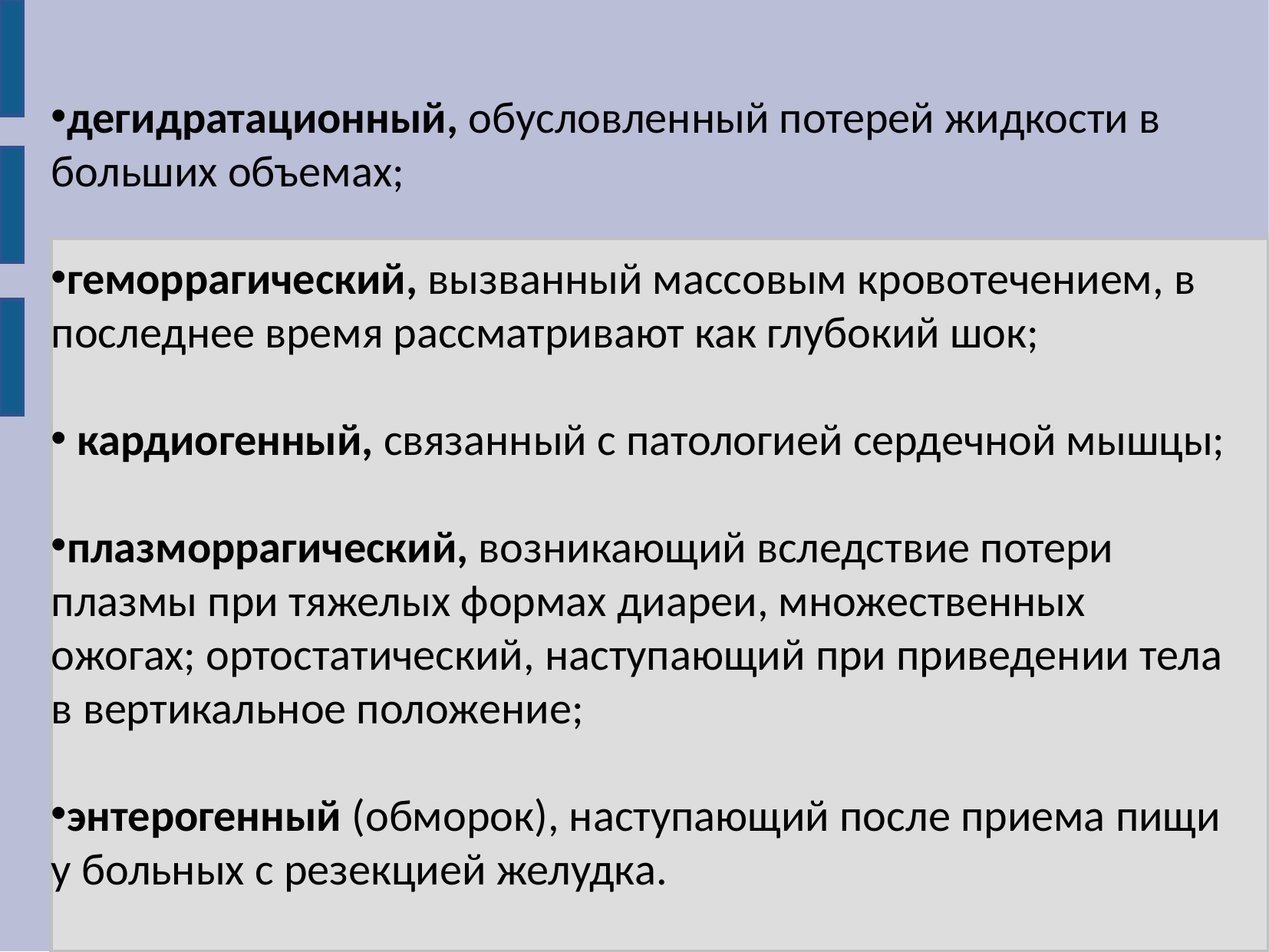

дегидратационный, обусловленный потерей жидкости в больших объемах;

геморрагический, вызванный массовым кровотечением, в последнее время рассматривают как глубокий шок;

 кардиогенный, связанный с патологией сердечной мышцы;

плазморрагический, возникающий вследствие потери плазмы при тяжелых формах диареи, множественных ожогах; ортостатический, наступающий при приведении тела в вертикальное положение;

энтерогенный (обморок), наступающий после приема пищи у больных с резекцией желудка.